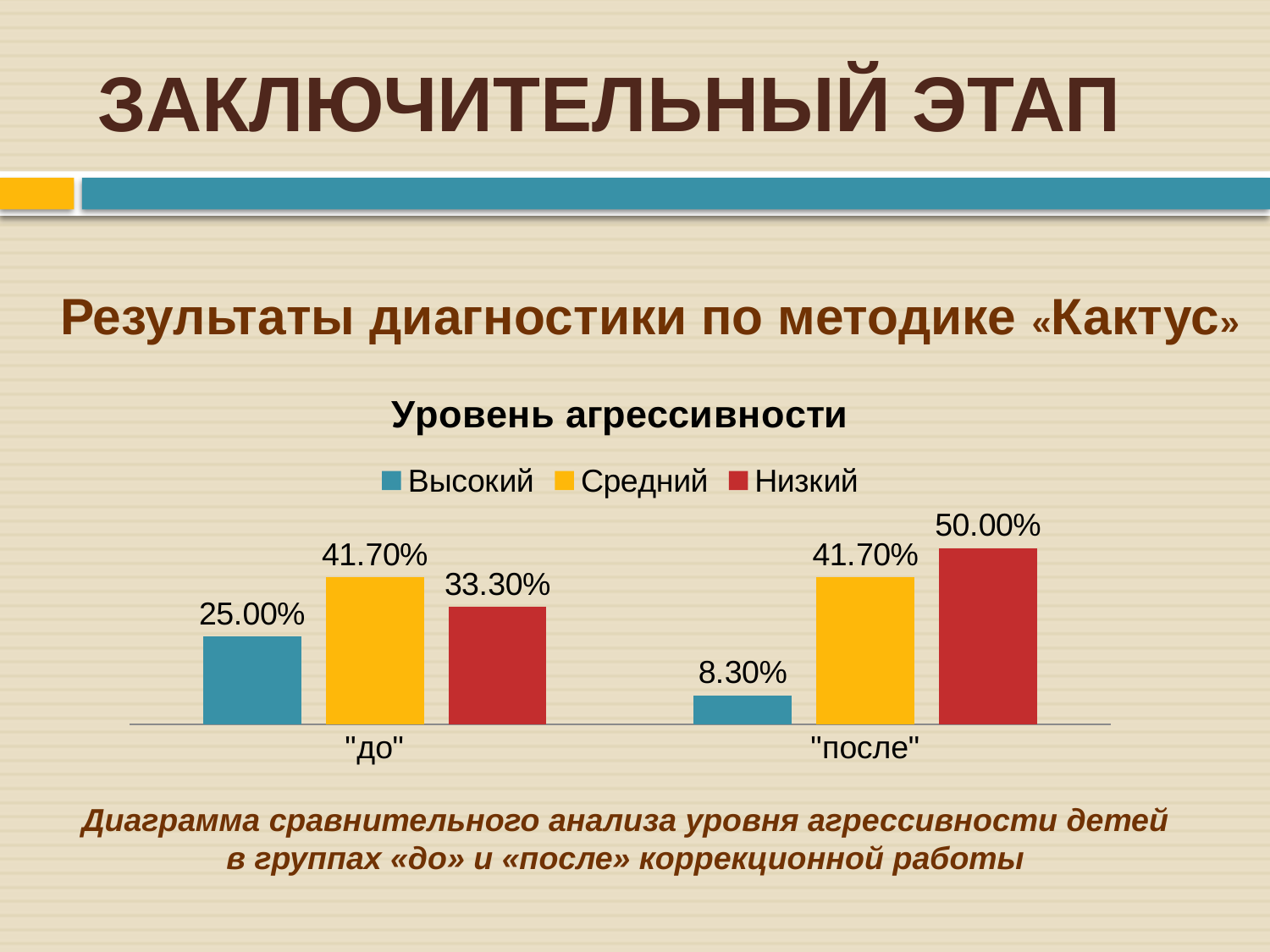

# ЗАКЛЮЧИТЕЛЬНЫЙ ЭТАП
Результаты диагностики по методике «Кактус»

### Chart: Уровень агрессивности

| Category | Высокий | Средний | Низкий |
|---|---|---|---|
| "до" | 0.25 | 0.4170000000000003 | 0.3330000000000035 |
| "после" | 0.08300000000000005 | 0.4170000000000003 | 0.5 |
Диаграмма сравнительного анализа уровня агрессивности детей
в группах «до» и «после» коррекционной работы